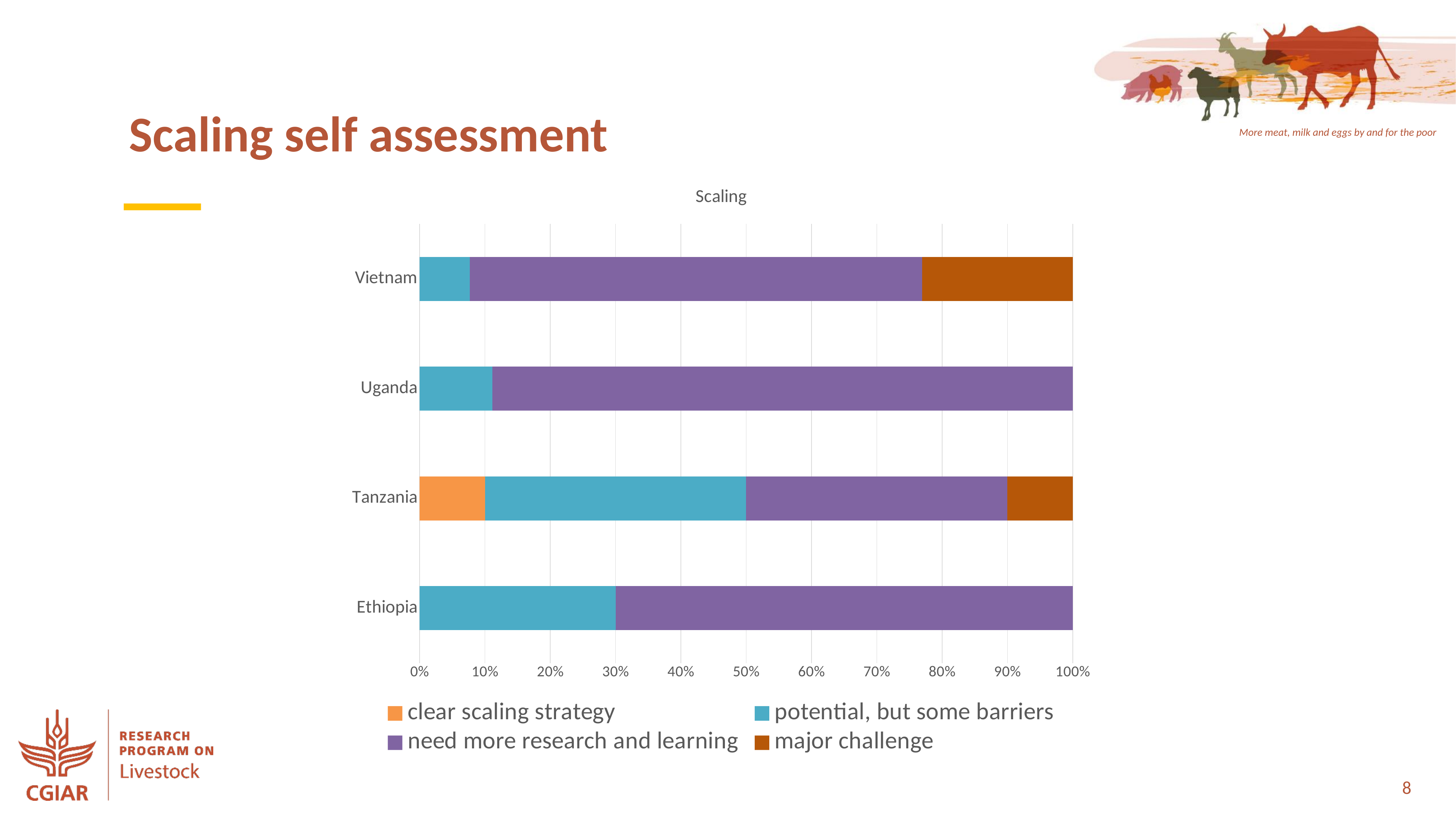

Scaling self assessment

### Chart: Scaling

| Category | clear scaling strategy | potential, but some barriers | need more research and learning | major challenge |
|---|---|---|---|---|
| Ethiopia | 0.0 | 0.3 | 0.7 | 0.0 |
| Tanzania | 0.1 | 0.4 | 0.4 | 0.1 |
| Uganda | 0.0 | 0.1111111111111111 | 0.8888888888888888 | 0.0 |
| Vietnam | 0.0 | 0.07692307692307693 | 0.6923076923076923 | 0.23076923076923078 |